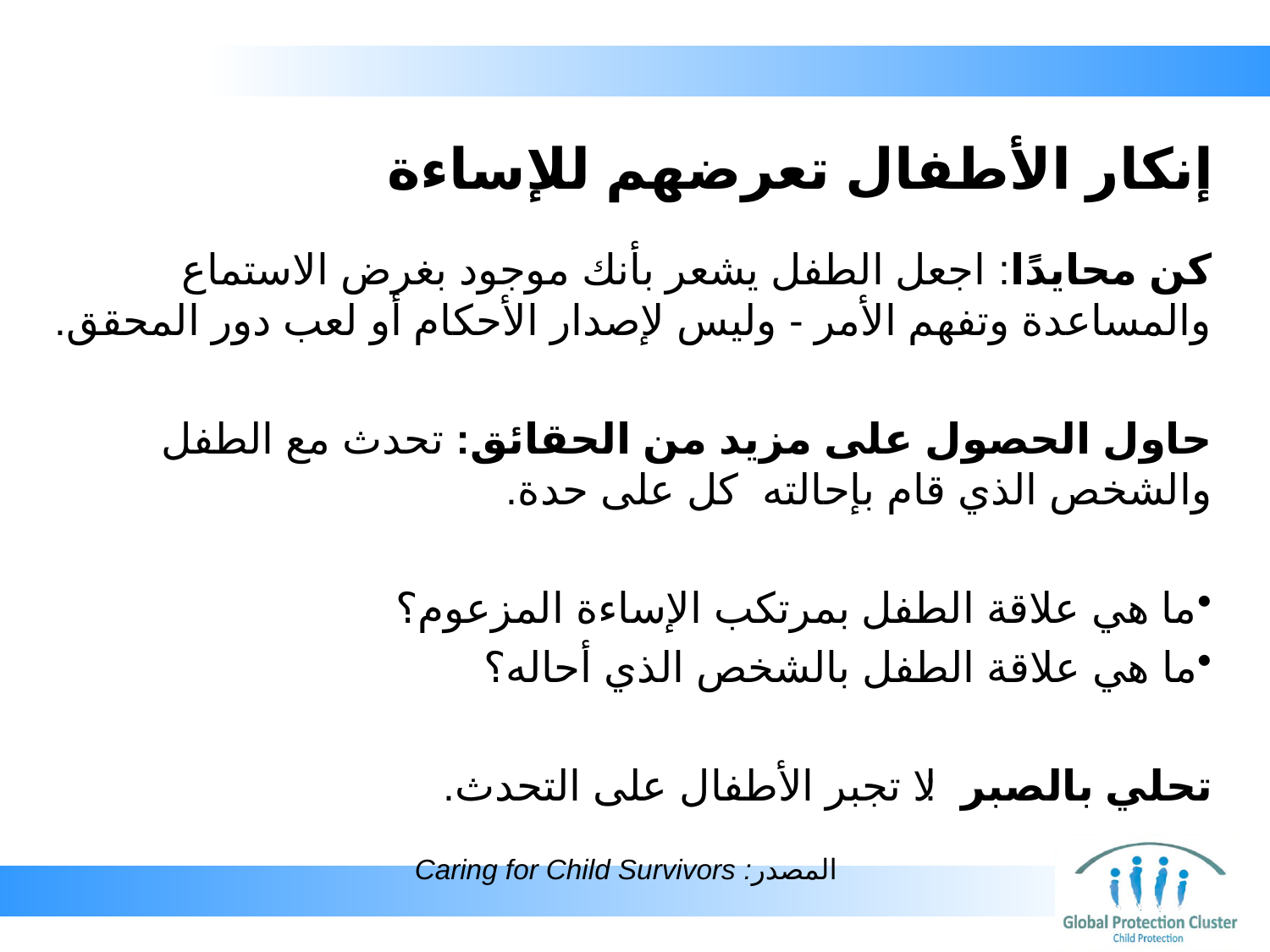

# إنكار الأطفال تعرضهم للإساءة
كن محايدًا: اجعل الطفل يشعر بأنك موجود بغرض الاستماع والمساعدة وتفهم الأمر - وليس لإصدار الأحكام أو لعب دور المحقق.

حاول الحصول على مزيد من الحقائق: تحدث مع الطفل والشخص الذي قام بإحالته  كل على حدة.

ما هي علاقة الطفل بمرتكب الإساءة المزعوم؟
ما هي علاقة الطفل بالشخص الذي أحاله؟

تحلي بالصبر: لا تجبر الأطفال على التحدث.
 المصدر: Caring for Child Survivors